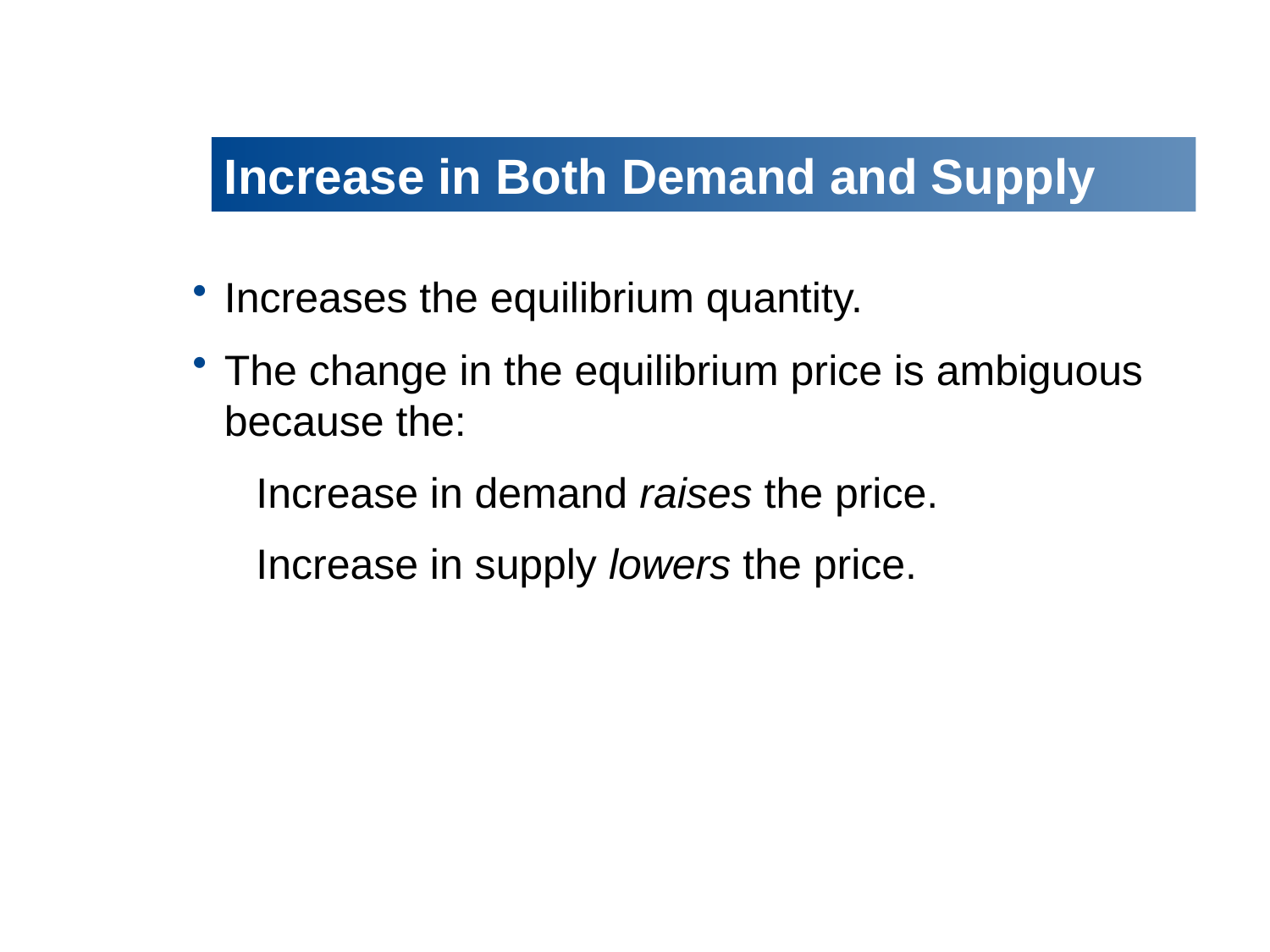

# Increase in Both Demand and Supply
Increases the equilibrium quantity.
The change in the equilibrium price is ambiguous because the:
Increase in demand raises the price.
Increase in supply lowers the price.